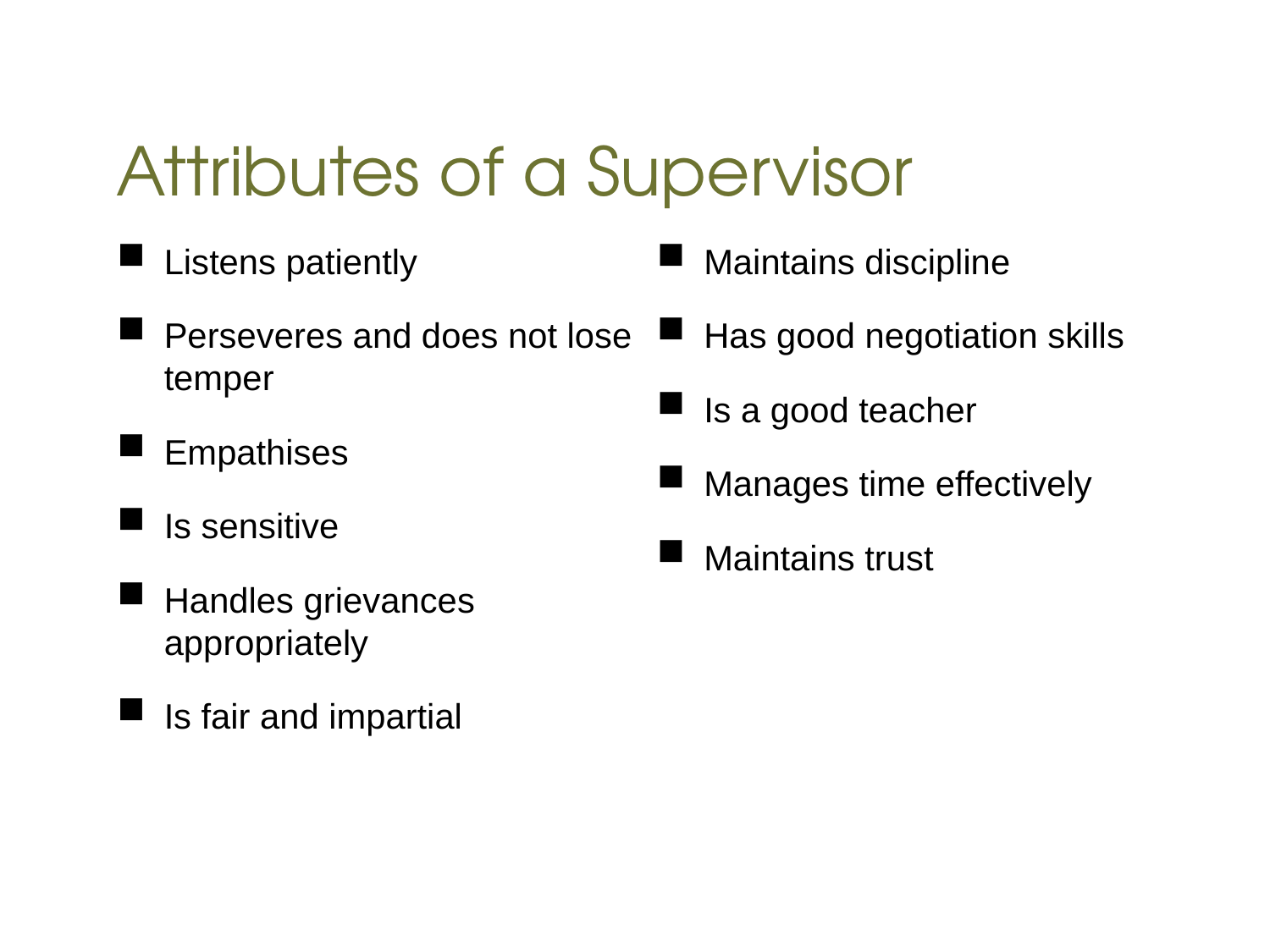

# Attributes of a Supervisor
Listens patiently
Perseveres and does not lose temper
Empathises
Is sensitive
Handles grievances appropriately
Is fair and impartial

Maintains discipline
Has good negotiation skills
Is a good teacher
Manages time effectively
Maintains trust